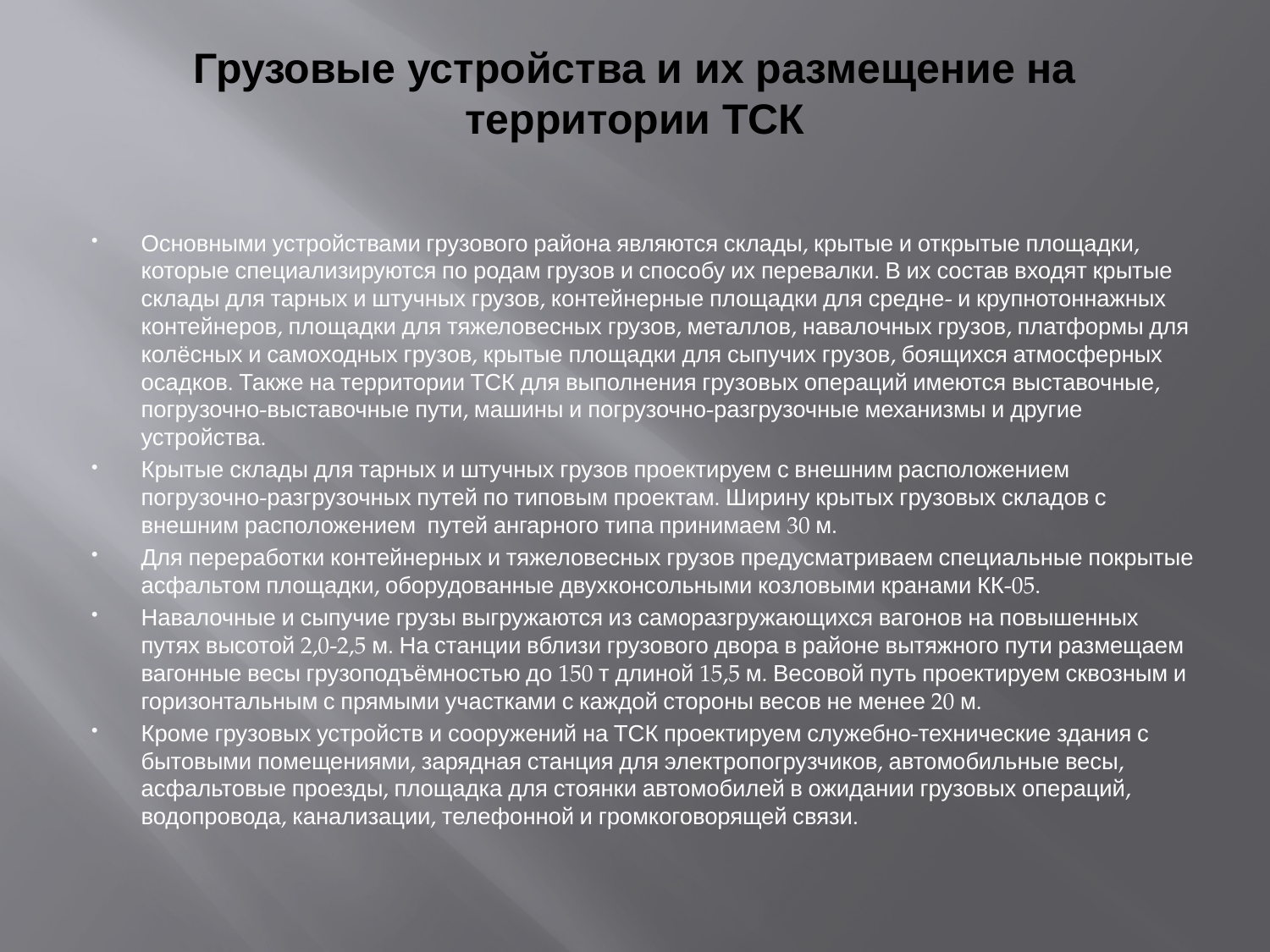

# Грузовые устройства и их размещение на территории ТСК
Основными устройствами грузового района являются склады, крытые и открытые площадки, которые специализируются по родам грузов и способу их перевалки. В их состав входят крытые склады для тарных и штучных грузов, контейнерные площадки для средне- и крупнотоннажных контейнеров, площадки для тяжеловесных грузов, металлов, навалочных грузов, платформы для колёсных и самоходных грузов, крытые площадки для сыпучих грузов, боящихся атмосферных осадков. Также на территории ТСК для выполнения грузовых операций имеются выставочные, погрузочно-выставочные пути, машины и погрузочно-разгрузочные механизмы и другие устройства.
Крытые склады для тарных и штучных грузов проектируем с внешним расположением погрузочно-разгрузочных путей по типовым проектам. Ширину крытых грузовых складов с внешним расположением  путей ангарного типа принимаем 30 м.
Для переработки контейнерных и тяжеловесных грузов предусматриваем специальные покрытые асфальтом площадки, оборудованные двухконсольными козловыми кранами КК-05.
Навалочные и сыпучие грузы выгружаются из саморазгружающихся вагонов на повышенных путях высотой 2,0-2,5 м. На станции вблизи грузового двора в районе вытяжного пути размещаем вагонные весы грузоподъёмностью до 150 т длиной 15,5 м. Весовой путь проектируем сквозным и горизонтальным с прямыми участками с каждой стороны весов не менее 20 м.
Кроме грузовых устройств и сооружений на ТСК проектируем служебно-технические здания с бытовыми помещениями, зарядная станция для электропогрузчиков, автомобильные весы, асфальтовые проезды, площадка для стоянки автомобилей в ожидании грузовых операций, водопровода, канализации, телефонной и громкоговорящей связи.